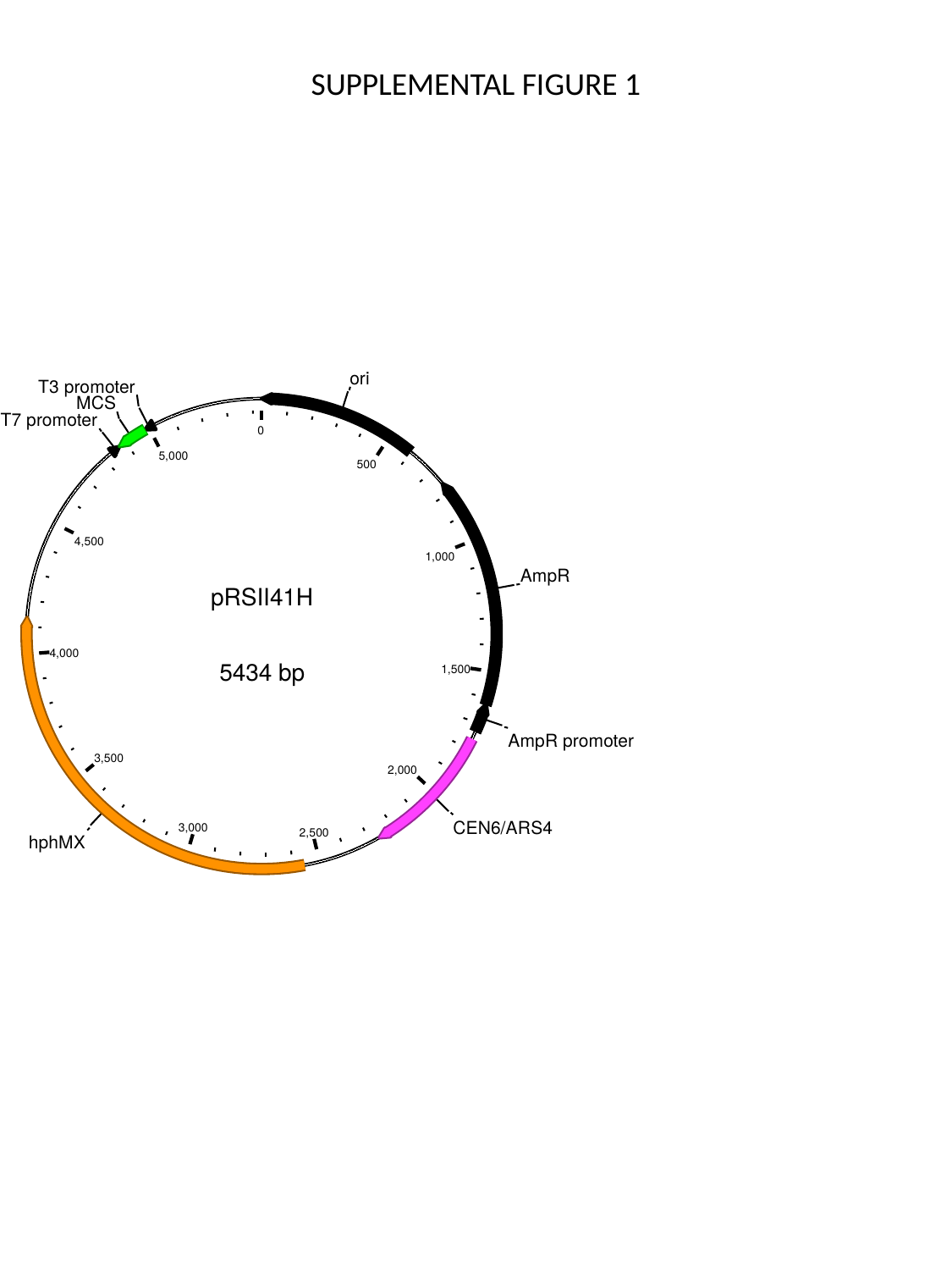

SUPPLEMENTAL FIGURE 1
ori
T3 promoter

MCS

T7 promoter

0

5,000

500

4,500

1,000

AmpR

pRSII41H

4,000

5434 bp
1,500

AmpR promoter

3,500

2,000

CEN6/ARS4

3,000
2,500

hphMX